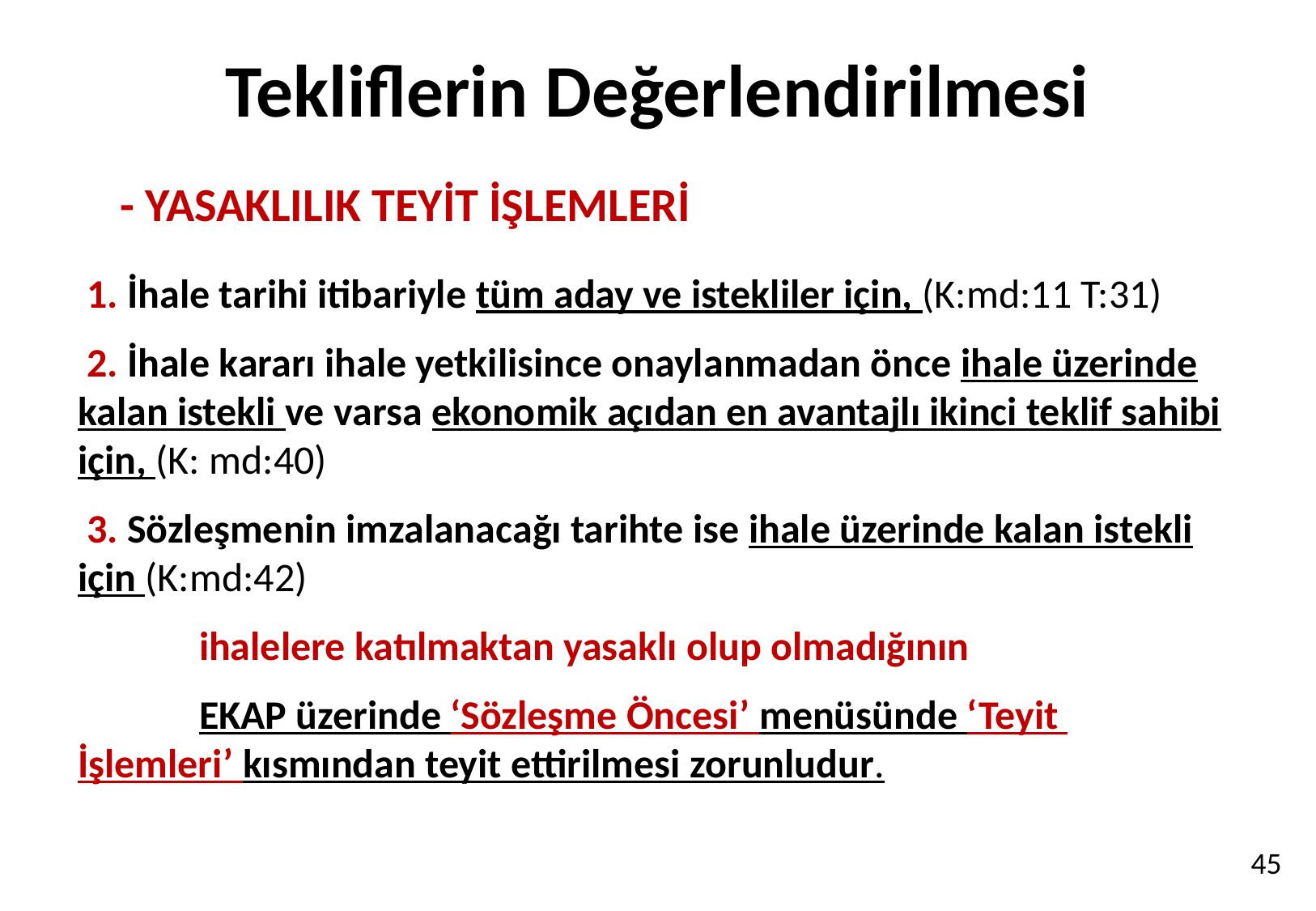

# Tekliflerin Değerlendirilmesi
    - YASAKLILIK TEYİT İŞLEMLERİ

 1. İhale tarihi itibariyle tüm aday ve istekliler için, (K:md:11 T:31)
 2. İhale kararı ihale yetkilisince onaylanmadan önce ihale üzerinde kalan istekli ve varsa ekonomik açıdan en avantajlı ikinci teklif sahibi için, (K: md:40)
 3. Sözleşmenin imzalanacağı tarihte ise ihale üzerinde kalan istekli için (K:md:42)
	ihalelere katılmaktan yasaklı olup olmadığının
	EKAP üzerinde ‘Sözleşme Öncesi’ menüsünde ‘Teyit 	İşlemleri’ kısmından teyit ettirilmesi zorunludur.
45